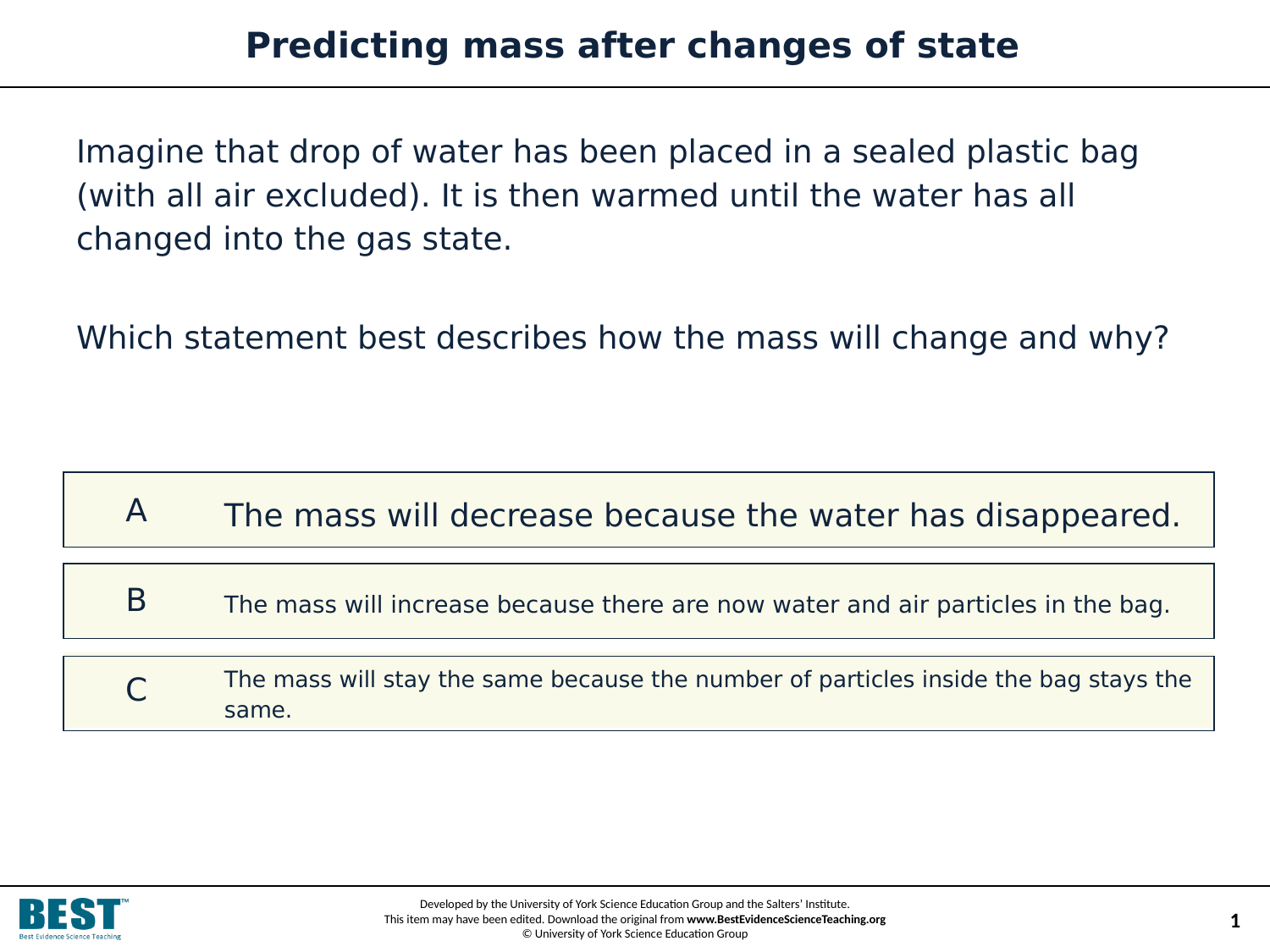

# Predicting mass after changes of state
Imagine that drop of water has been placed in a sealed plastic bag (with all air excluded). It is then warmed until the water has all changed into the gas state.

Which statement best describes how the mass will change and why?
The mass will decrease because the water has disappeared.
The mass will increase because there are now water and air particles in the bag.
The mass will stay the same because the number of particles inside the bag stays the same.
1